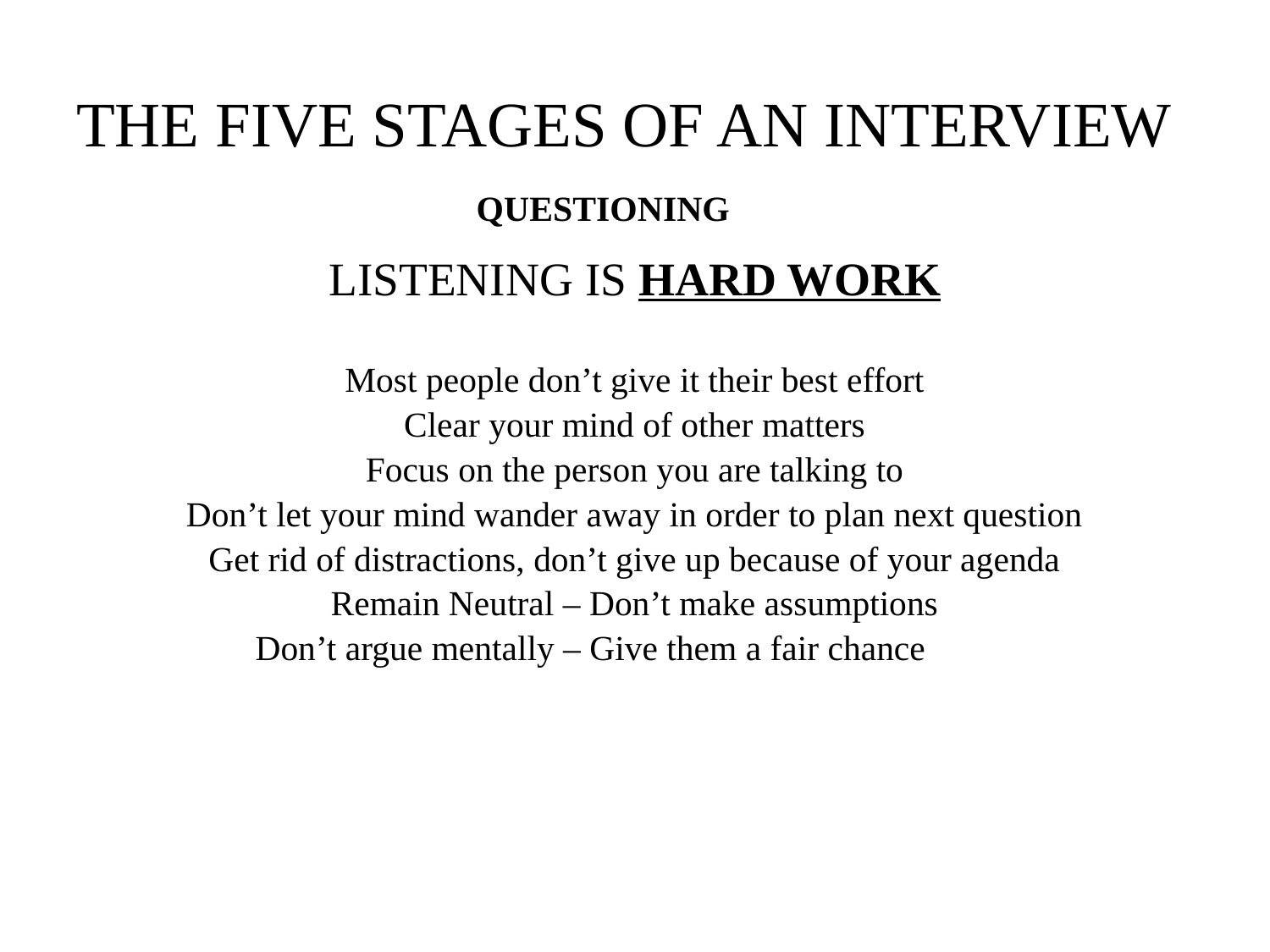

# THE FIVE STAGES OF AN INTERVIEW
QUESTIONING
LISTENING IS HARD WORK

Most people don’t give it their best effort
Clear your mind of other matters
Focus on the person you are talking to
Don’t let your mind wander away in order to plan next question
Get rid of distractions, don’t give up because of your agenda
Remain Neutral – Don’t make assumptions
Don’t argue mentally – Give them a fair chance